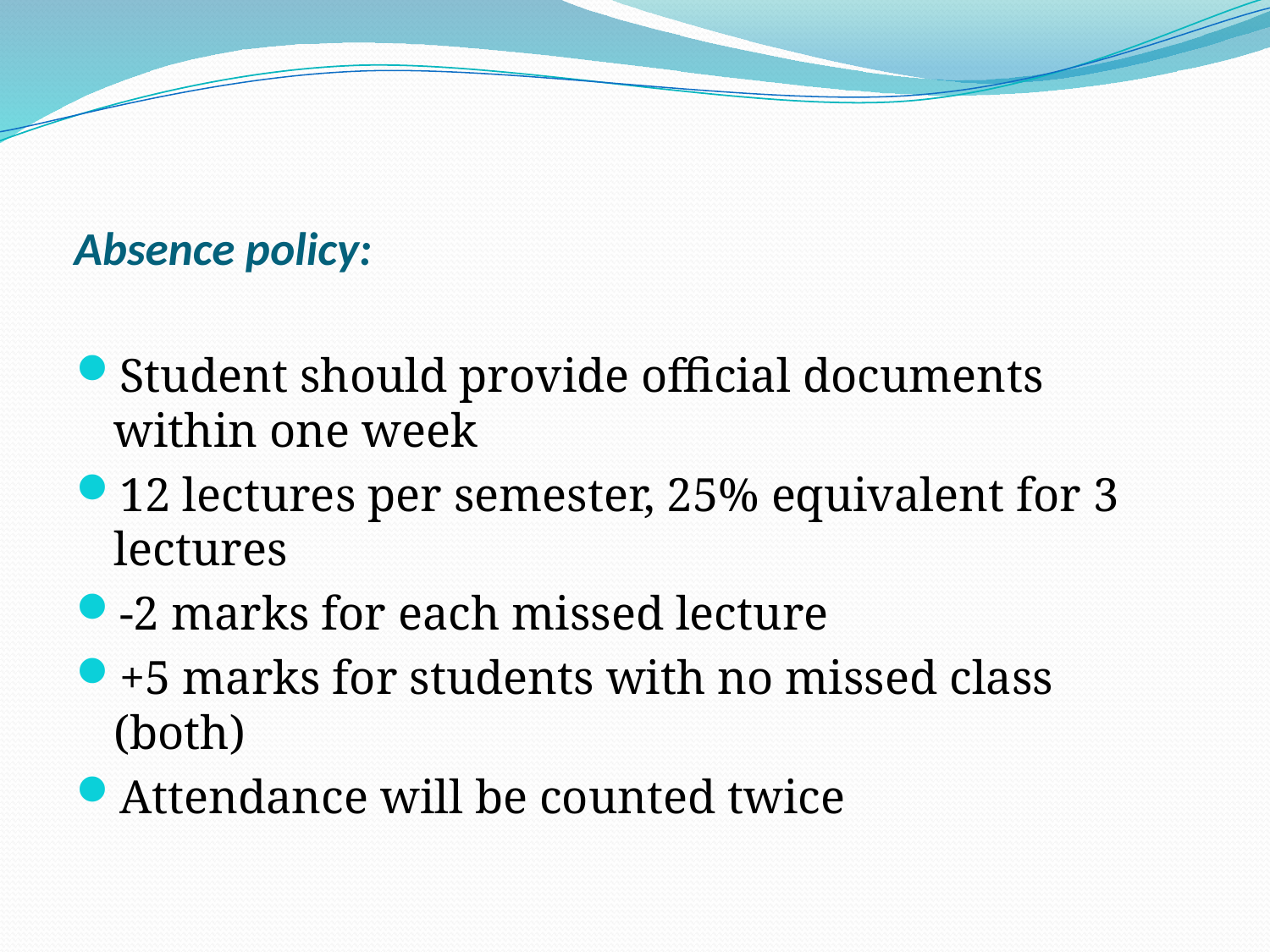

# Absence policy:
Student should provide official documents within one week
12 lectures per semester, 25% equivalent for 3 lectures
-2 marks for each missed lecture
+5 marks for students with no missed class (both)
Attendance will be counted twice